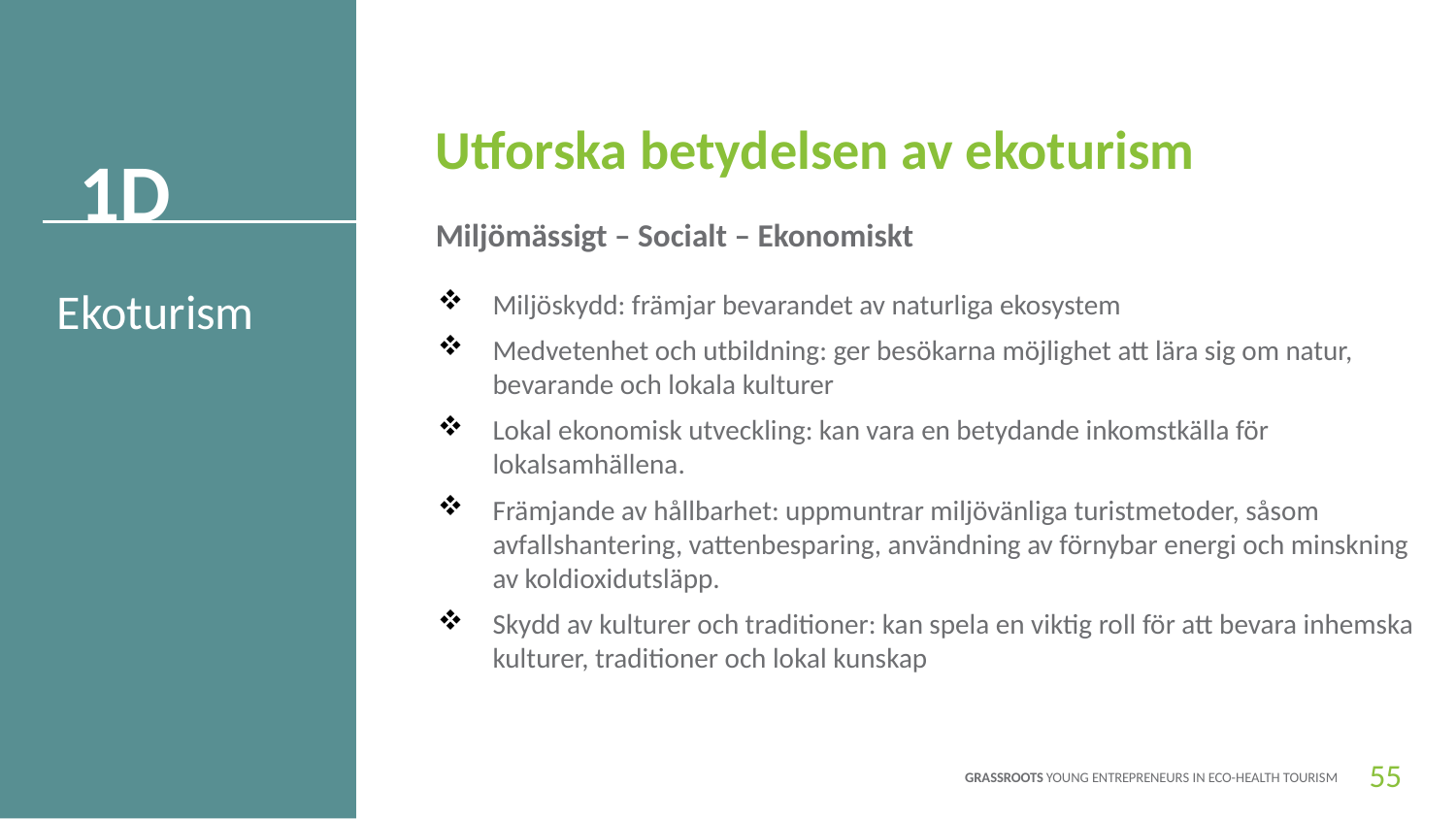

Utforska betydelsen av ekoturism
1D
Miljömässigt – Socialt – Ekonomiskt
Ekoturism
Miljöskydd: främjar bevarandet av naturliga ekosystem
Medvetenhet och utbildning: ger besökarna möjlighet att lära sig om natur, bevarande och lokala kulturer
Lokal ekonomisk utveckling: kan vara en betydande inkomstkälla för lokalsamhällena.
Främjande av hållbarhet: uppmuntrar miljövänliga turistmetoder, såsom avfallshantering, vattenbesparing, användning av förnybar energi och minskning av koldioxidutsläpp.
Skydd av kulturer och traditioner: kan spela en viktig roll för att bevara inhemska kulturer, traditioner och lokal kunskap
55